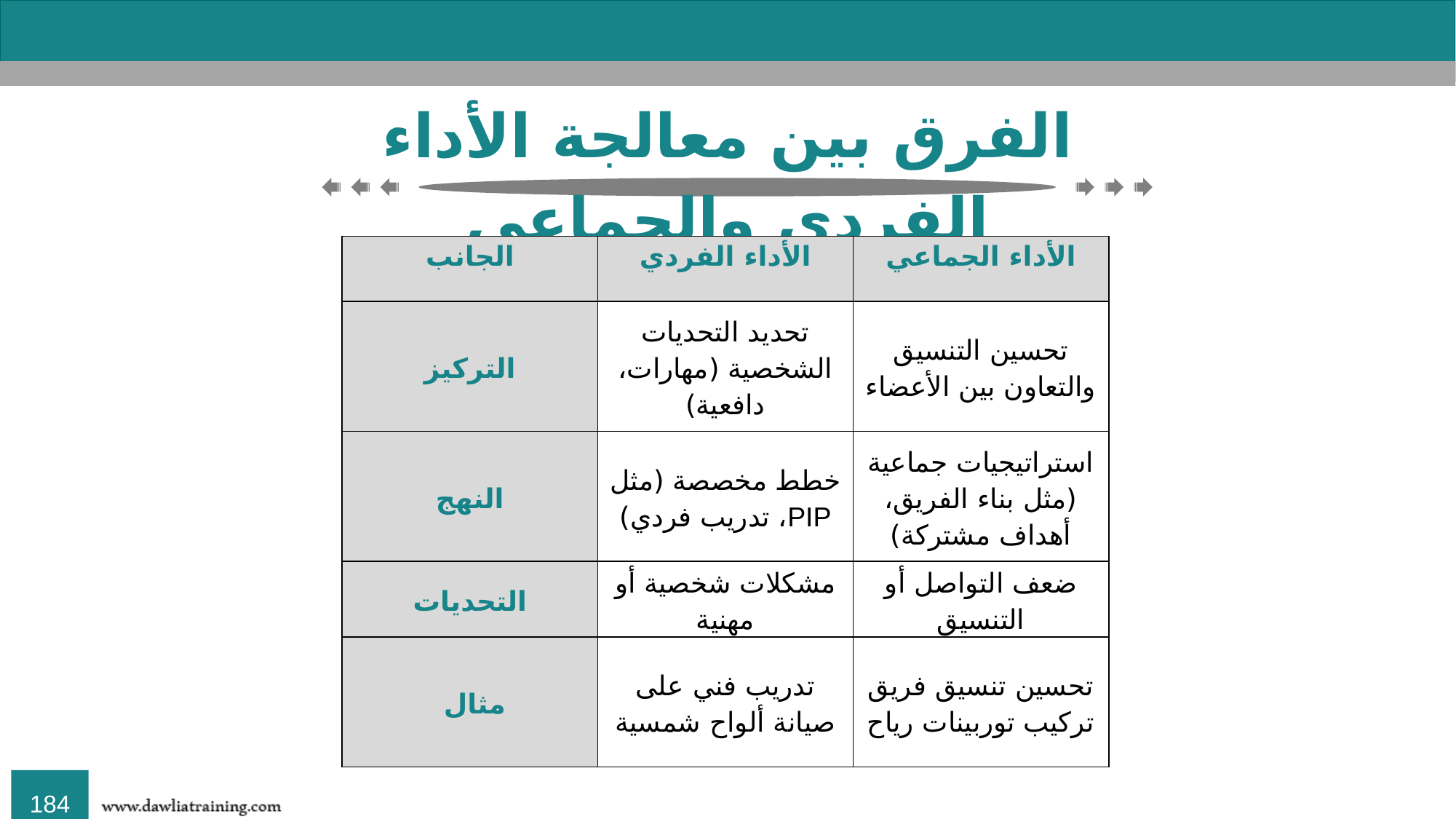

الفرق بين معالجة الأداء الفردي والجماعي

| الجانب | الأداء الفردي | الأداء الجماعي |
| --- | --- | --- |
| التركيز | تحديد التحديات الشخصية (مهارات، دافعية) | تحسين التنسيق والتعاون بين الأعضاء |
| النهج | خطط مخصصة (مثل PIP، تدريب فردي) | استراتيجيات جماعية (مثل بناء الفريق، أهداف مشتركة) |
| التحديات | مشكلات شخصية أو مهنية | ضعف التواصل أو التنسيق |
| مثال | تدريب فني على صيانة ألواح شمسية | تحسين تنسيق فريق تركيب توربينات رياح |